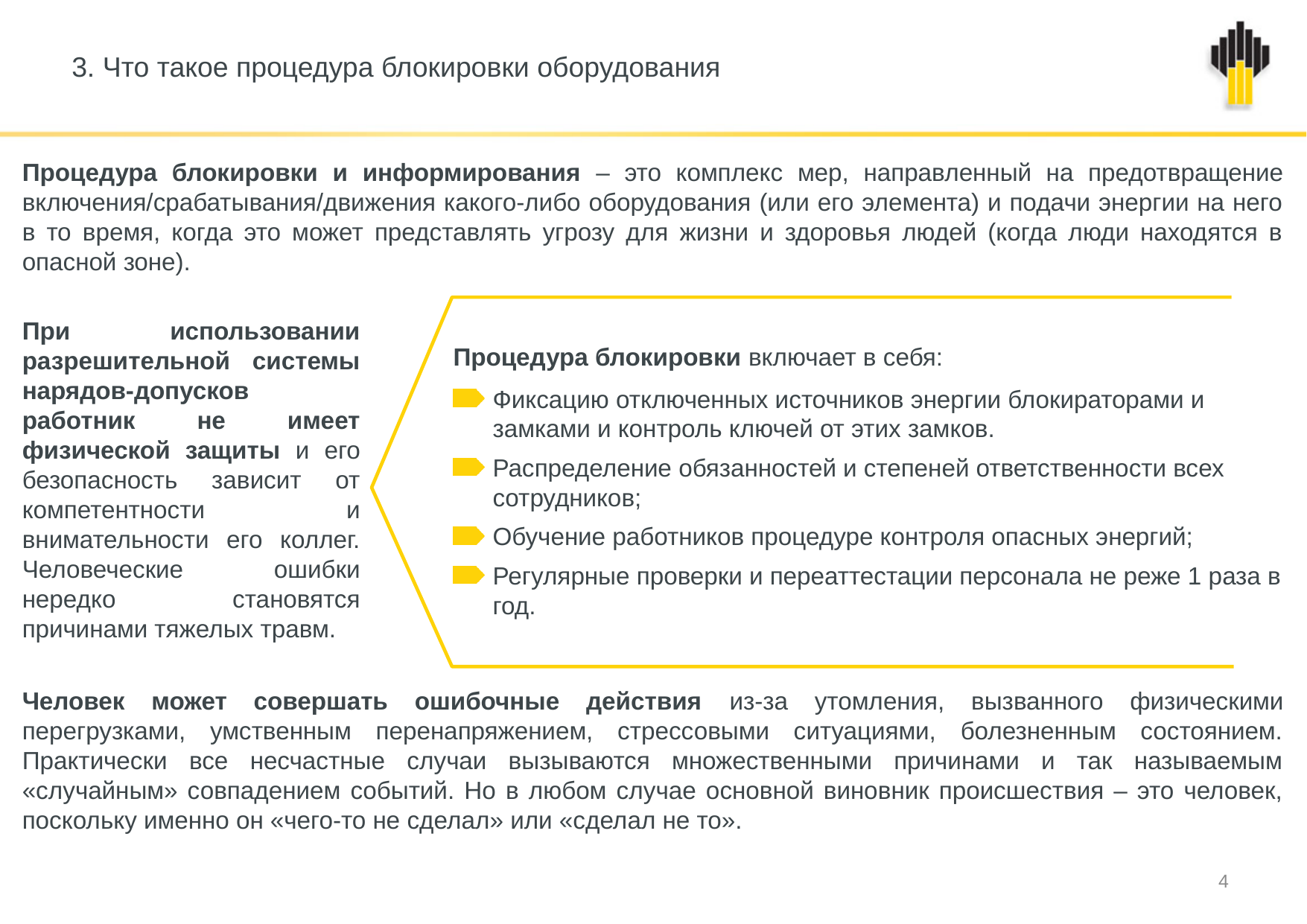

3. Что такое процедура блокировки оборудования
Процедура блокировки и информирования – это комплекс мер, направленный на предотвращение включения/срабатывания/движения какого-либо оборудования (или его элемента) и подачи энергии на него в то время, когда это может представлять угрозу для жизни и здоровья людей (когда люди находятся в опасной зоне).

При использовании разрешительной системы нарядов-допусков работник не имеет физической защиты и его безопасность зависит от компетентности и внимательности его коллег. Человеческие ошибки нередко становятся причинами тяжелых травм.
Процедура блокировки включает в себя:
Фиксацию отключенных источников энергии блокираторами и замками и контроль ключей от этих замков.
Распределение обязанностей и степеней ответственности всех сотрудников;
Обучение работников процедуре контроля опасных энергий;
Регулярные проверки и переаттестации персонала не реже 1 раза в год.
Человек может совершать ошибочные действия из-за утомления, вызванного физическими перегрузками, умственным перенапряжением, стрессовыми ситуациями, болезненным состоянием. Практически все несчастные случаи вызываются множественными причинами и так называемым «случайным» совпадением событий. Но в любом случае основной виновник происшествия – это человек, поскольку именно он «чего-то не сделал» или «сделал не то».
4